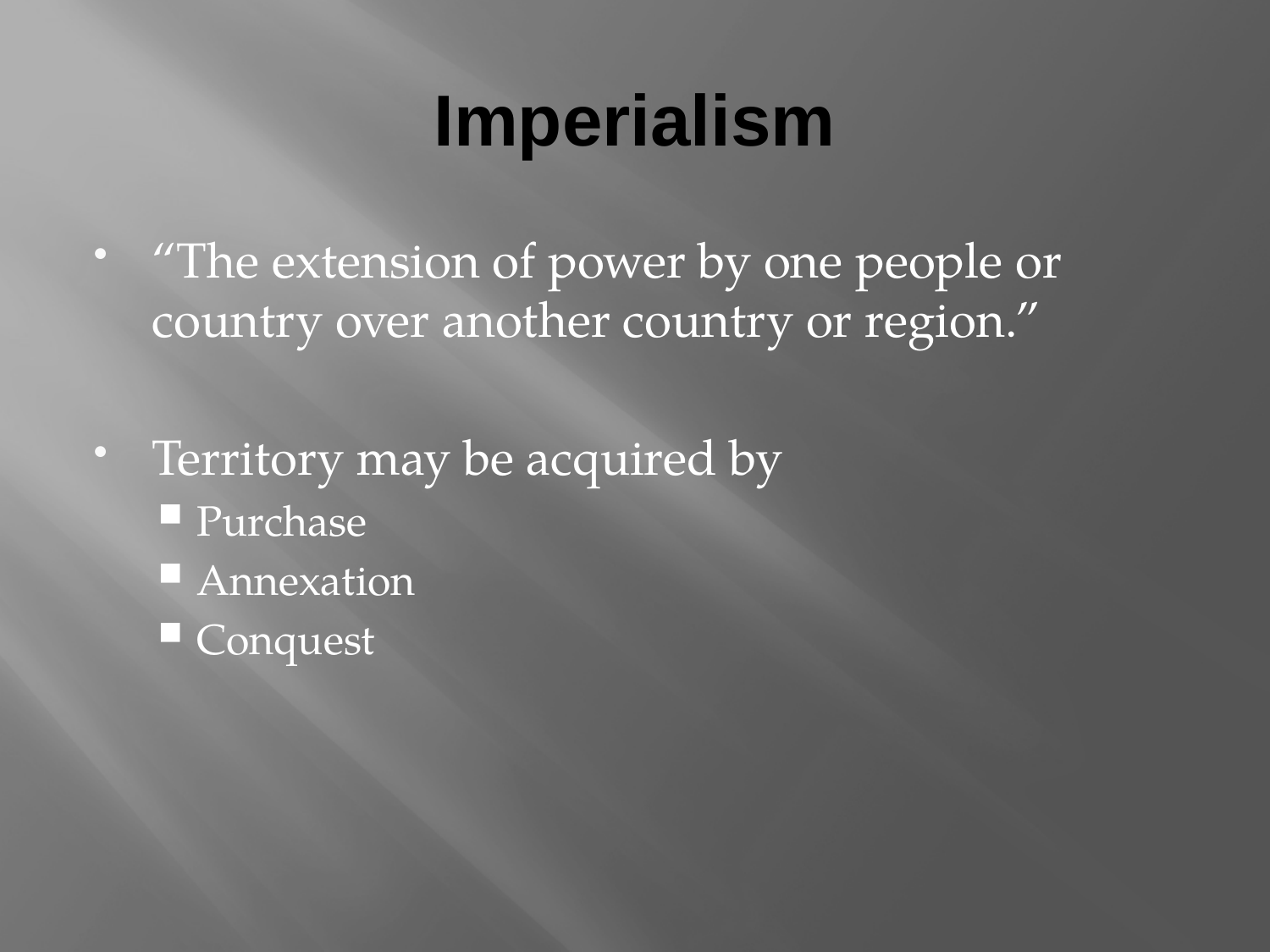

# Imperialism
“The extension of power by one people or country over another country or region.”

Territory may be acquired by
Purchase
Annexation
Conquest